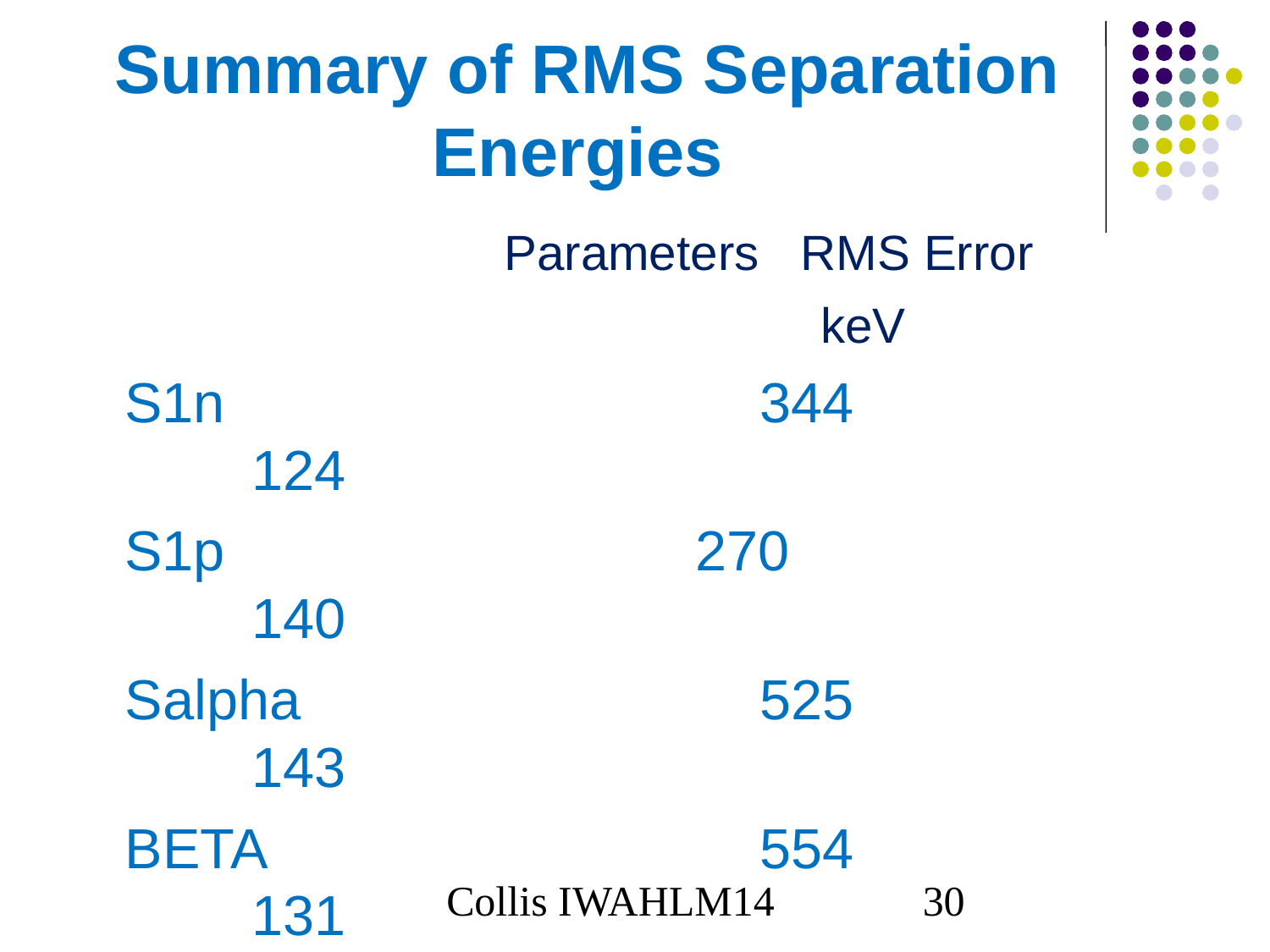

# Summary of RMS Separation Energies
                               Parameters   RMS Error
                                                      keV
   S1n					344				124
   S1p				    270				140
	Salpha				525				143
	BETA				554				131
Astrophysicists require an accuracy < 250 keV RMS for S1n estimates.

Collis IWAHLM14
30